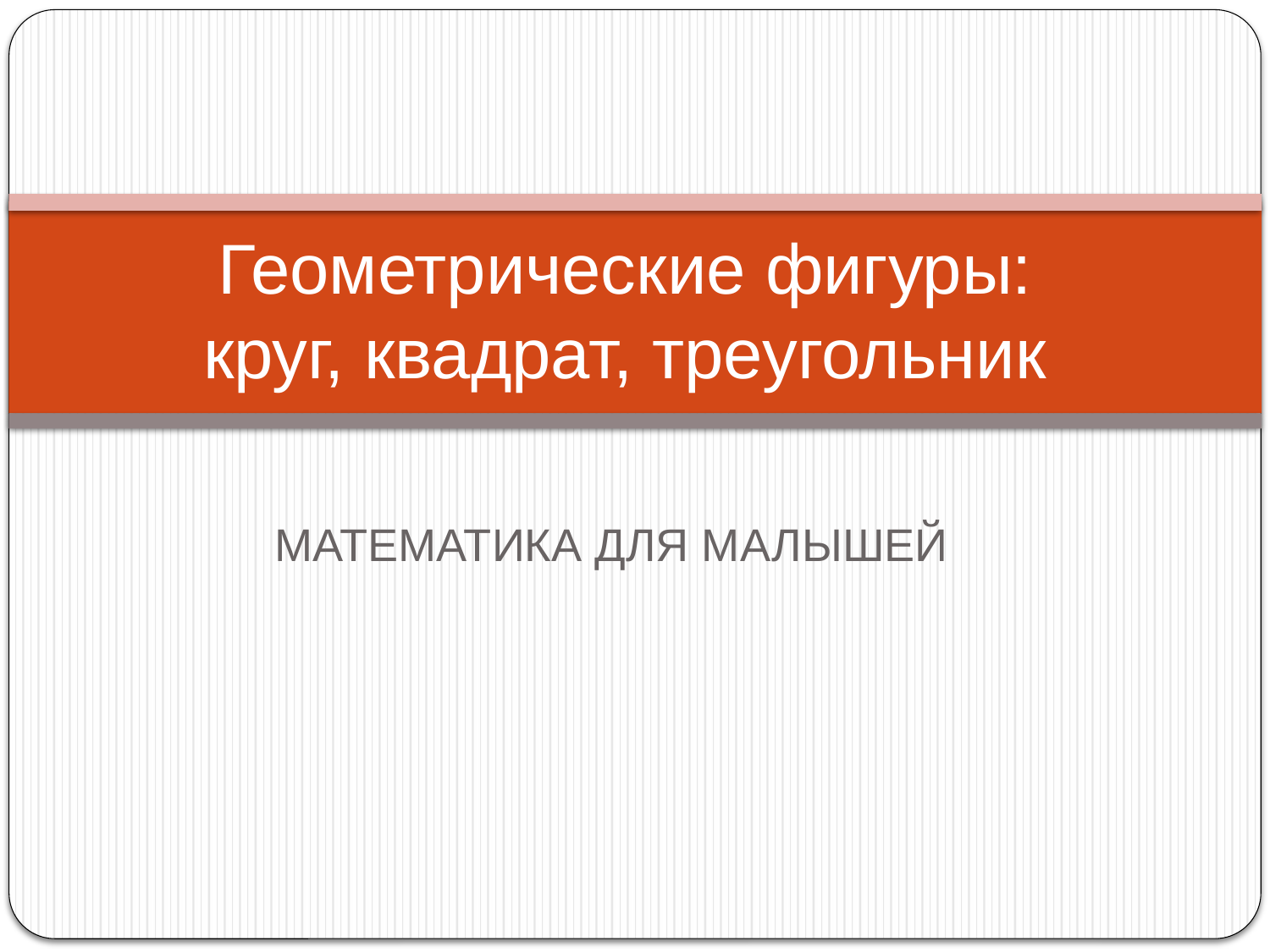

# Геометрические фигуры: круг, квадрат, треугольник

МАТЕМАТИКА ДЛЯ МАЛЫШЕЙ